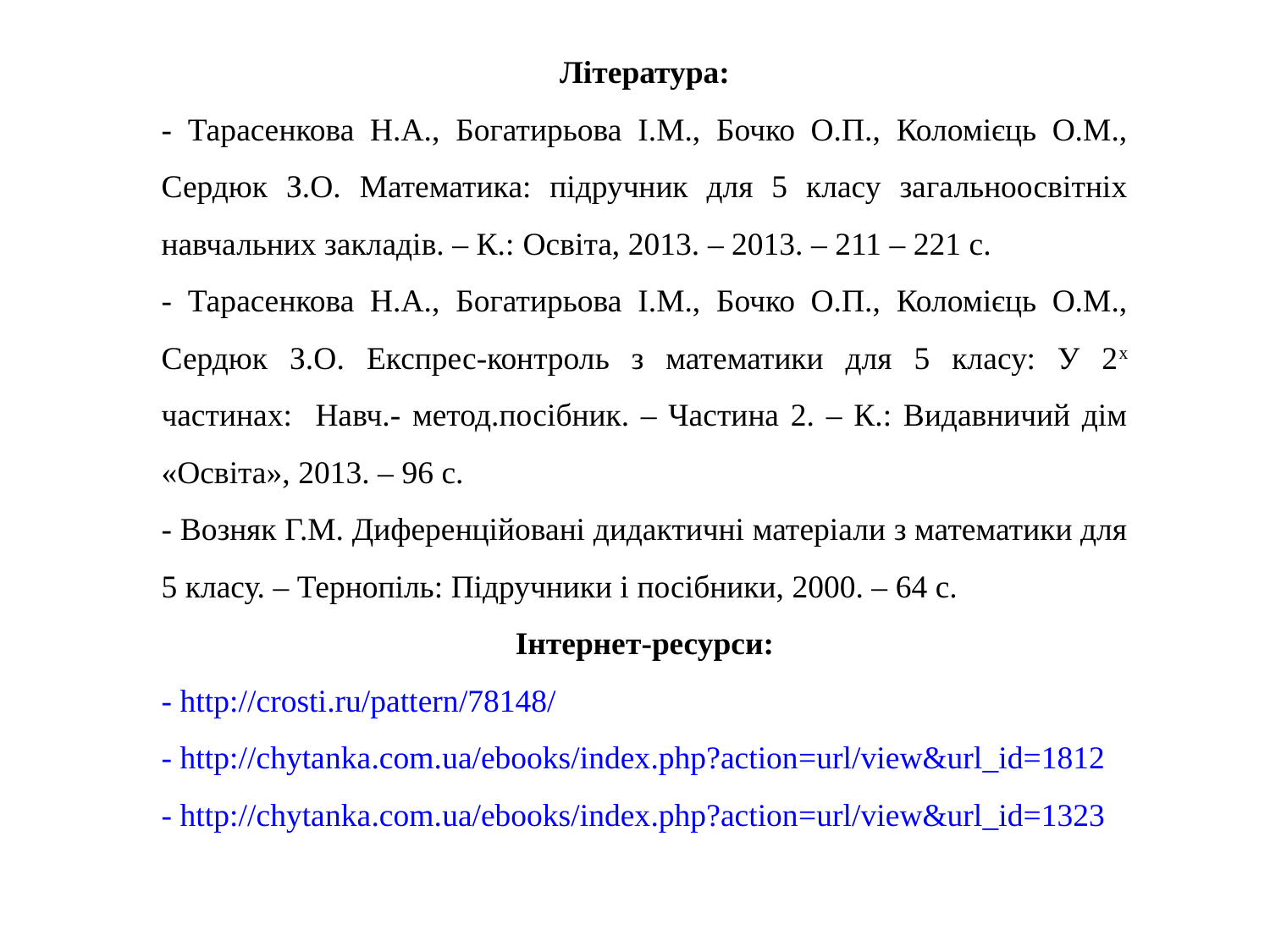

Література:
- Тарасенкова Н.А., Богатирьова І.М., Бочко О.П., Коломієць О.М., Сердюк З.О. Математика: підручник для 5 класу загальноосвітніх навчальних закладів. – К.: Освіта, 2013. – 2013. – 211 – 221 с.
- Тарасенкова Н.А., Богатирьова І.М., Бочко О.П., Коломієць О.М., Сердюк З.О. Експрес-контроль з математики для 5 класу: У 2х частинах:  Навч.- метод.посібник. – Частина 2. – К.: Видавничий дім «Освіта», 2013. – 96 с.
- Возняк Г.М. Диференційовані дидактичні матеріали з математики для 5 класу. – Тернопіль: Підручники і посібники, 2000. – 64 с.
Інтернет-ресурси:
- http://crosti.ru/pattern/78148/
- http://chytanka.com.ua/ebooks/index.php?action=url/view&url_id=1812
- http://chytanka.com.ua/ebooks/index.php?action=url/view&url_id=1323